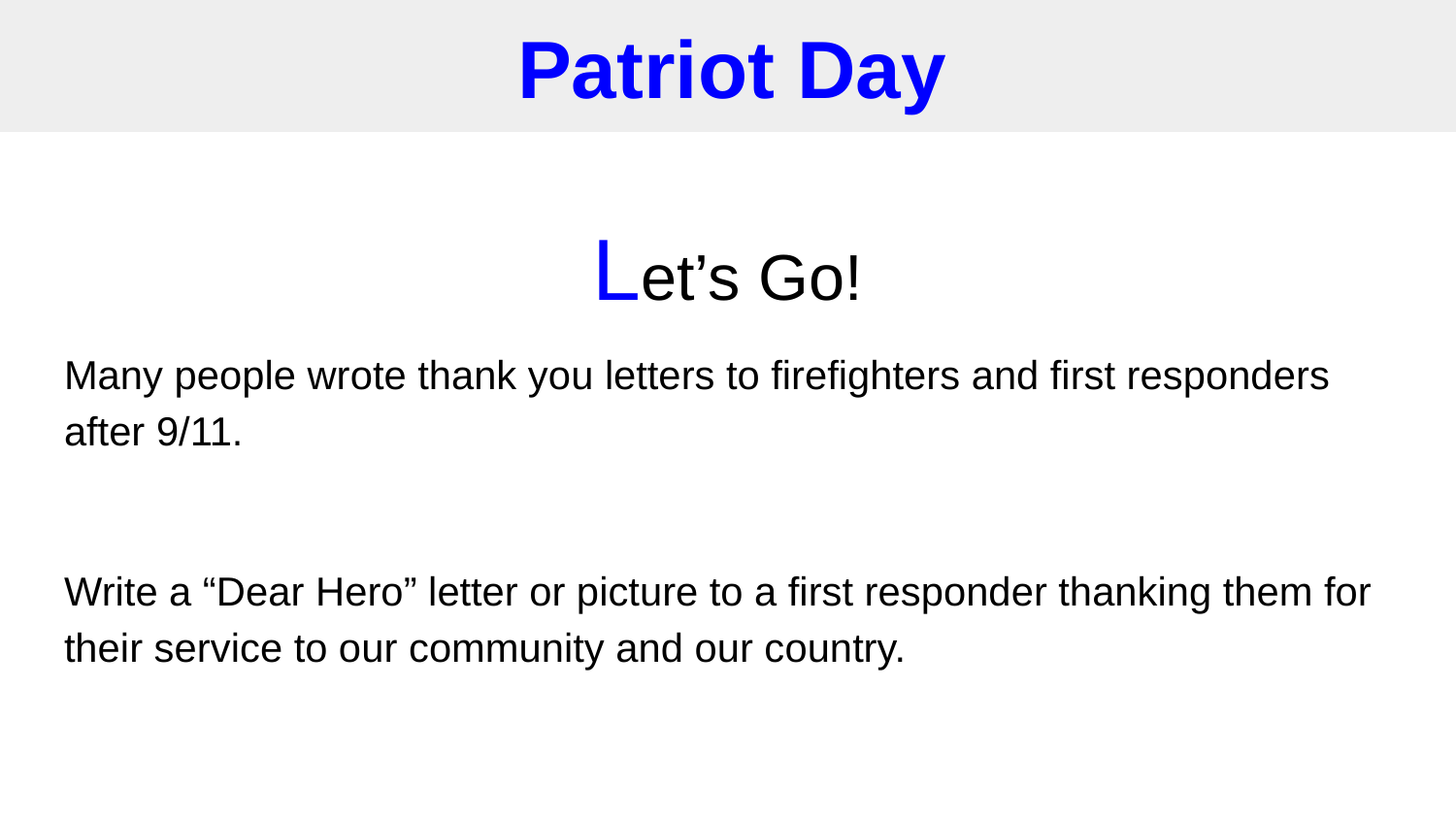

# Patriot Day
Let’s Go!
Many people wrote thank you letters to firefighters and first responders after 9/11.

Write a “Dear Hero” letter or picture to a first responder thanking them for their service to our community and our country.